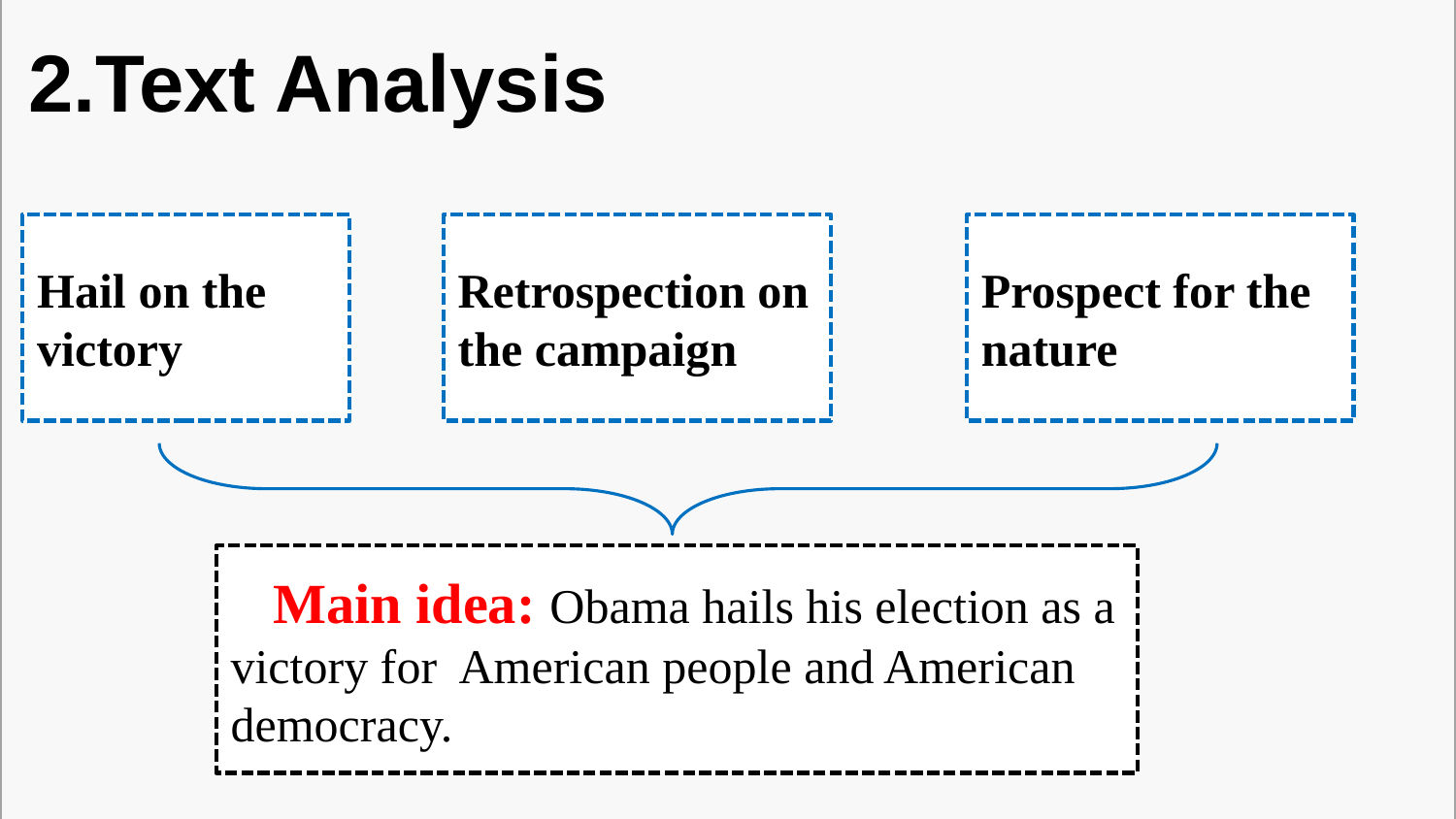

2.Text Analysis
Hail on the victory
Retrospection on the campaign
Prospect for the nature

Main idea: Obama hails his election as a victory for  American people and American democracy.